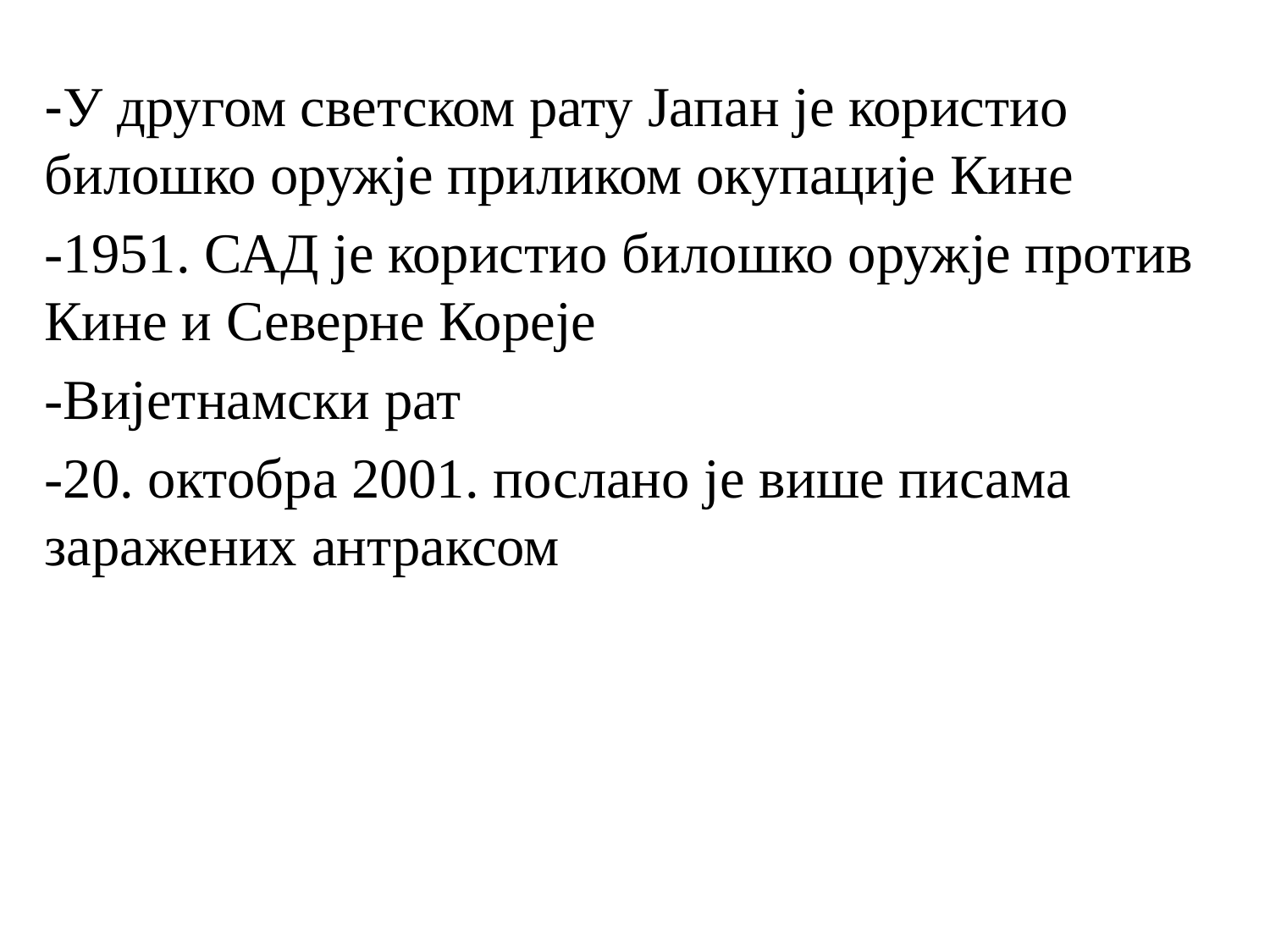

-У другом светском рату Јапан је користио билошко оружје приликом окупације Кине
-1951. САД је користио билошко оружје против Кине и Северне Кореје
-Вијетнамски рат
-20. октобра 2001. послано је више писама заражених антраксом